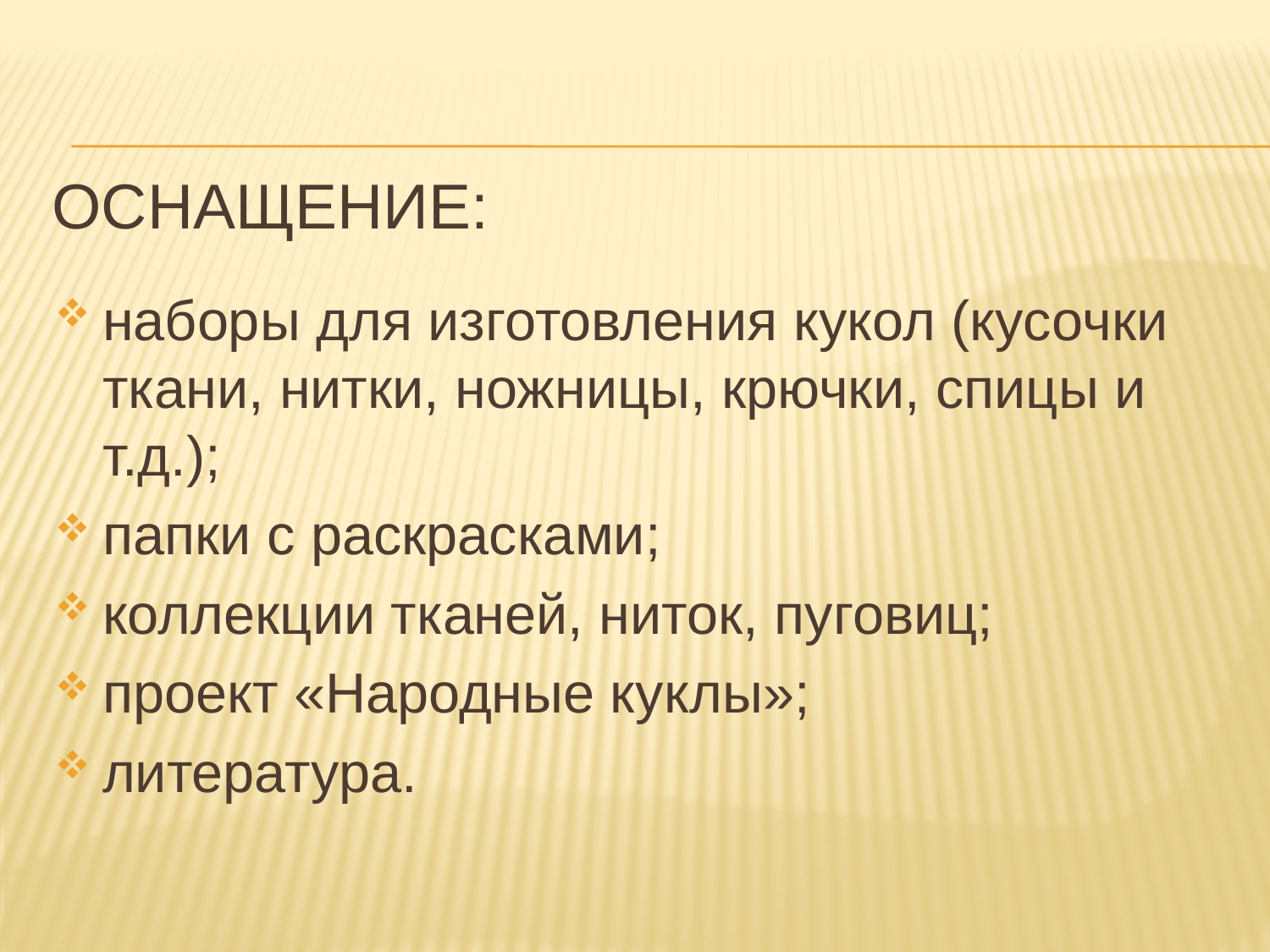

# ОСНАЩЕНИЕ:
наборы для изготовления кукол (кусочки ткани, нитки, ножницы, крючки, спицы и т.д.);
папки с раскрасками;
коллекции тканей, ниток, пуговиц;
проект «Народные куклы»;
литература.